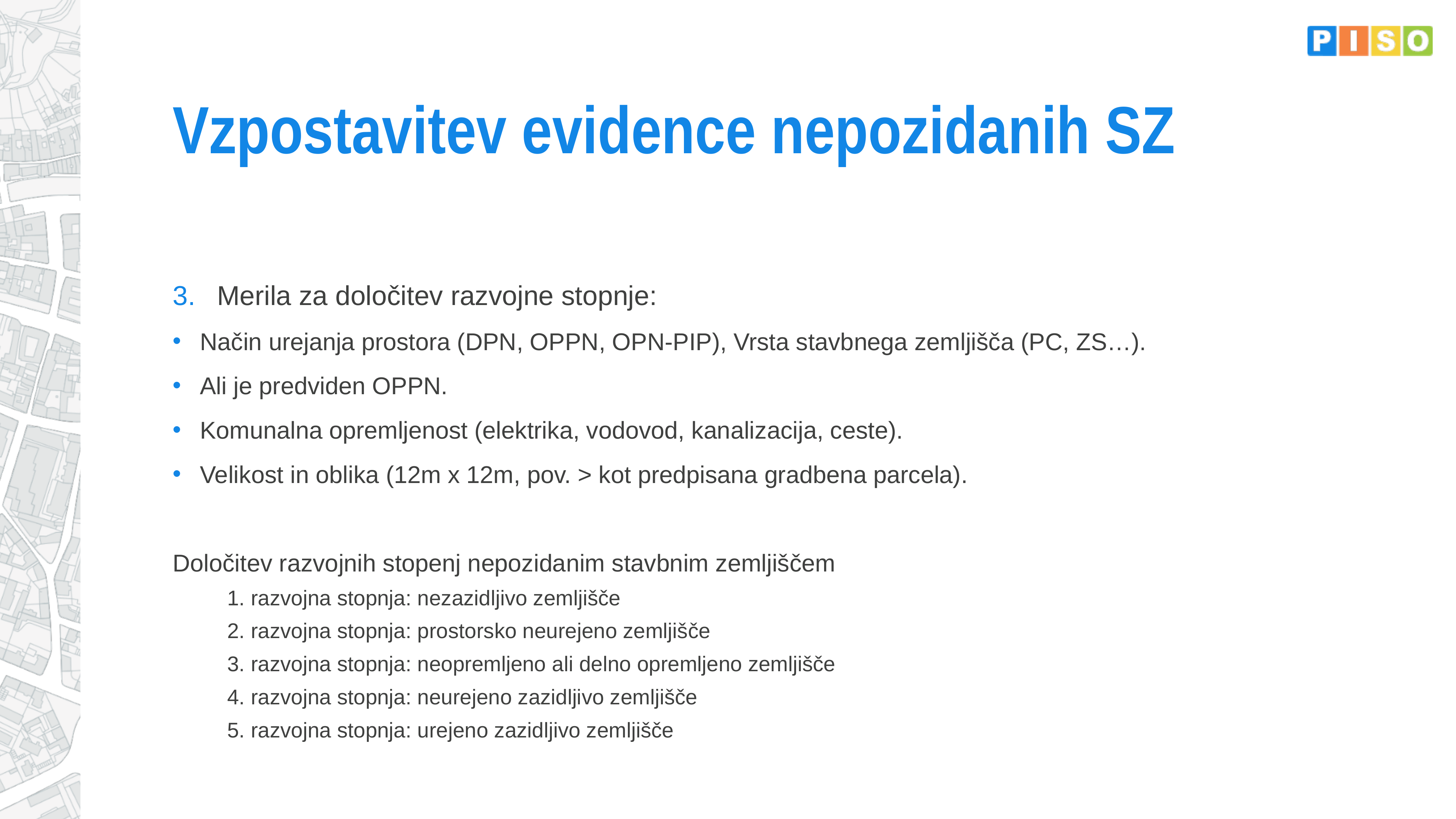

# Vzpostavitev evidence nepozidanih SZ

Merila za določitev razvojne stopnje:
Način urejanja prostora (DPN, OPPN, OPN-PIP), Vrsta stavbnega zemljišča (PC, ZS…).
Ali je predviden OPPN.
Komunalna opremljenost (elektrika, vodovod, kanalizacija, ceste).
Velikost in oblika (12m x 12m, pov. > kot predpisana gradbena parcela).

Določitev razvojnih stopenj nepozidanim stavbnim zemljiščem
1. razvojna stopnja: nezazidljivo zemljišče
2. razvojna stopnja: prostorsko neurejeno zemljišče
3. razvojna stopnja: neopremljeno ali delno opremljeno zemljišče
4. razvojna stopnja: neurejeno zazidljivo zemljišče
5. razvojna stopnja: urejeno zazidljivo zemljišče